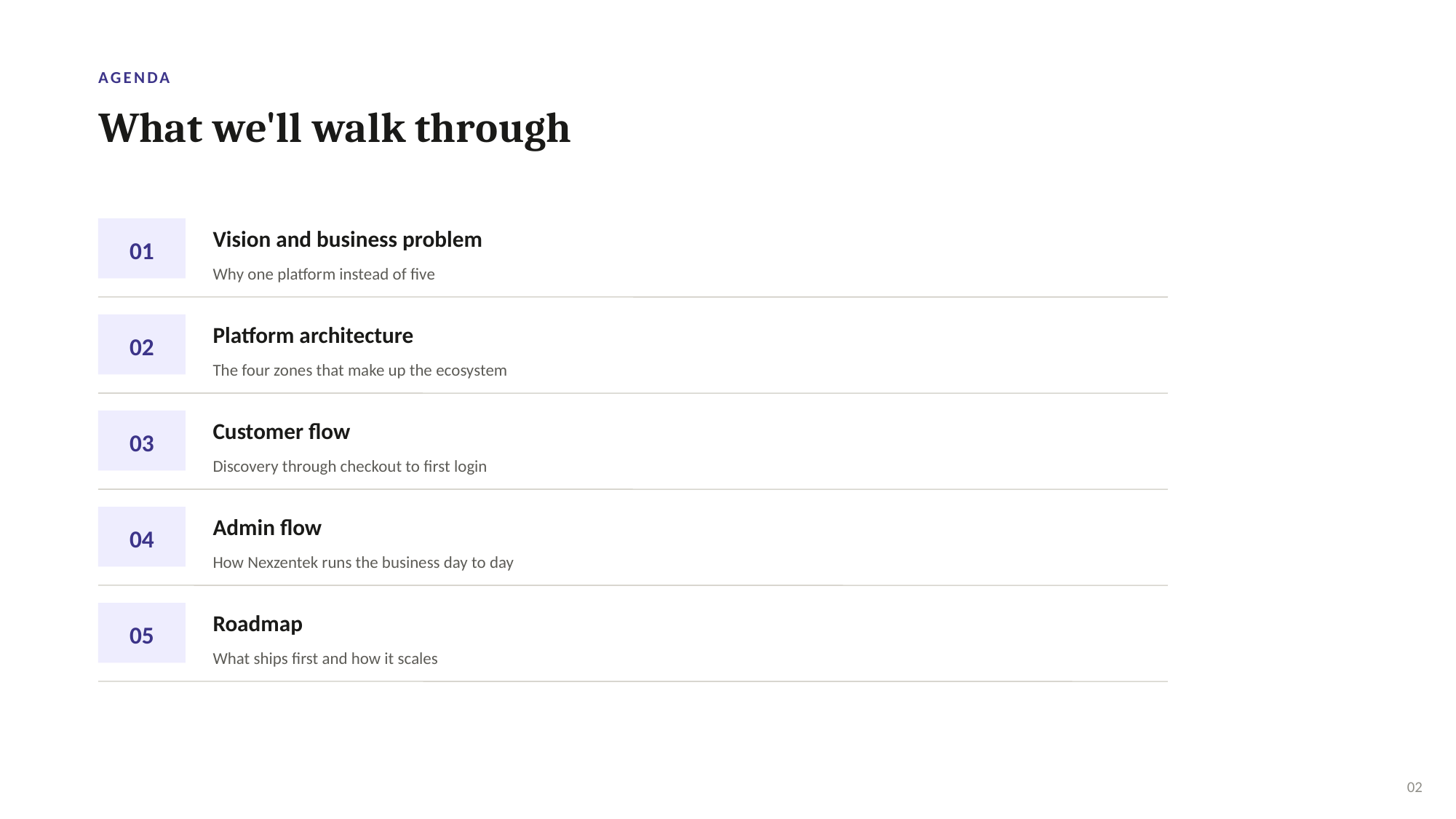

AGENDA
What we'll walk through
Vision and business problem
01
01

01
Why one platform instead of five

Platform architecture
02
02

02
The four zones that make up the ecosystem

Customer flow
03
03

03
Discovery through checkout to first login

Admin flow
04
04

04
How Nexzentek runs the business day to day

Roadmap
05
05

05
What ships first and how it scales

02